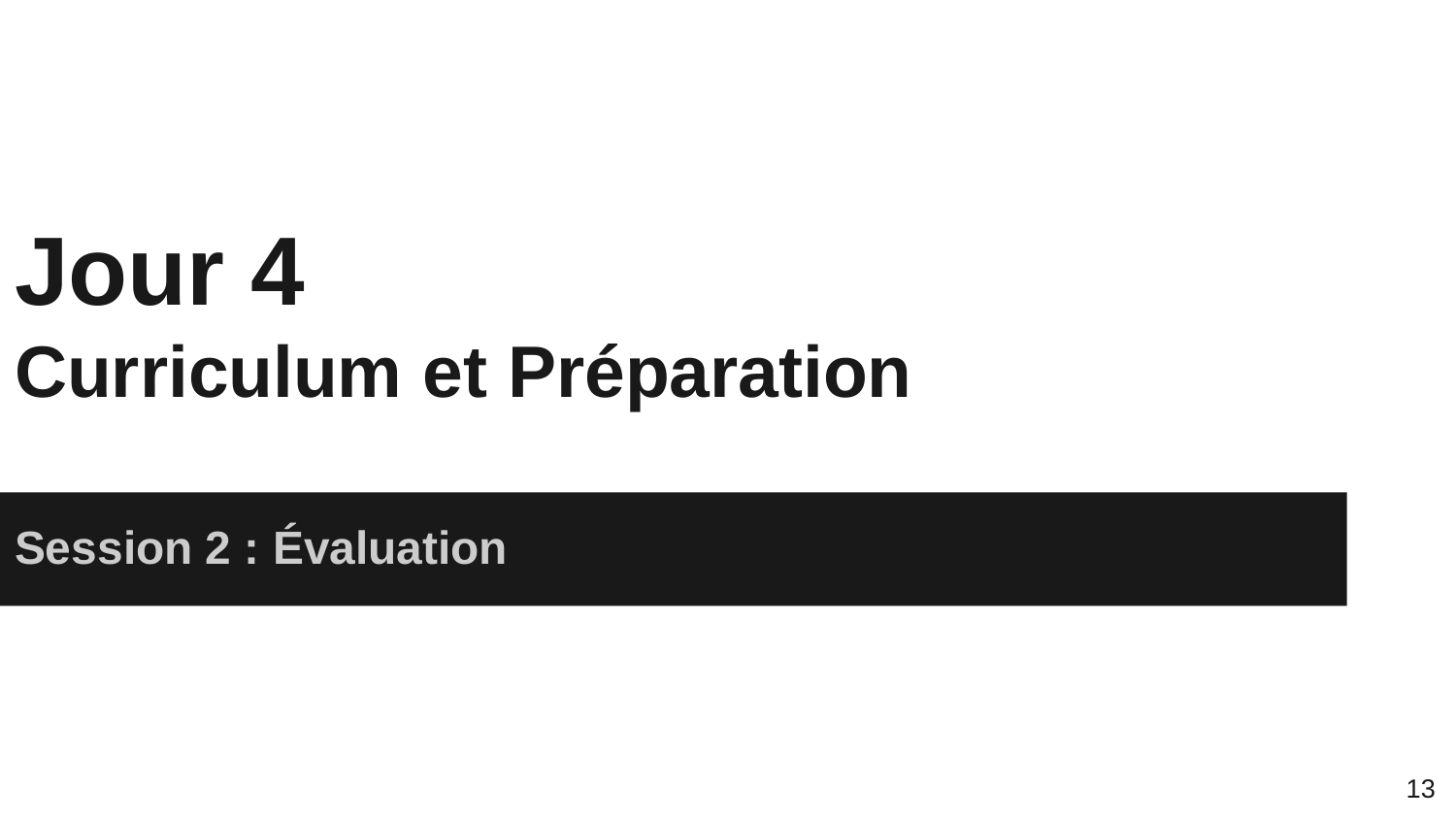

# Jour 4
Curriculum et Préparation
Session 2 : Évaluation
13